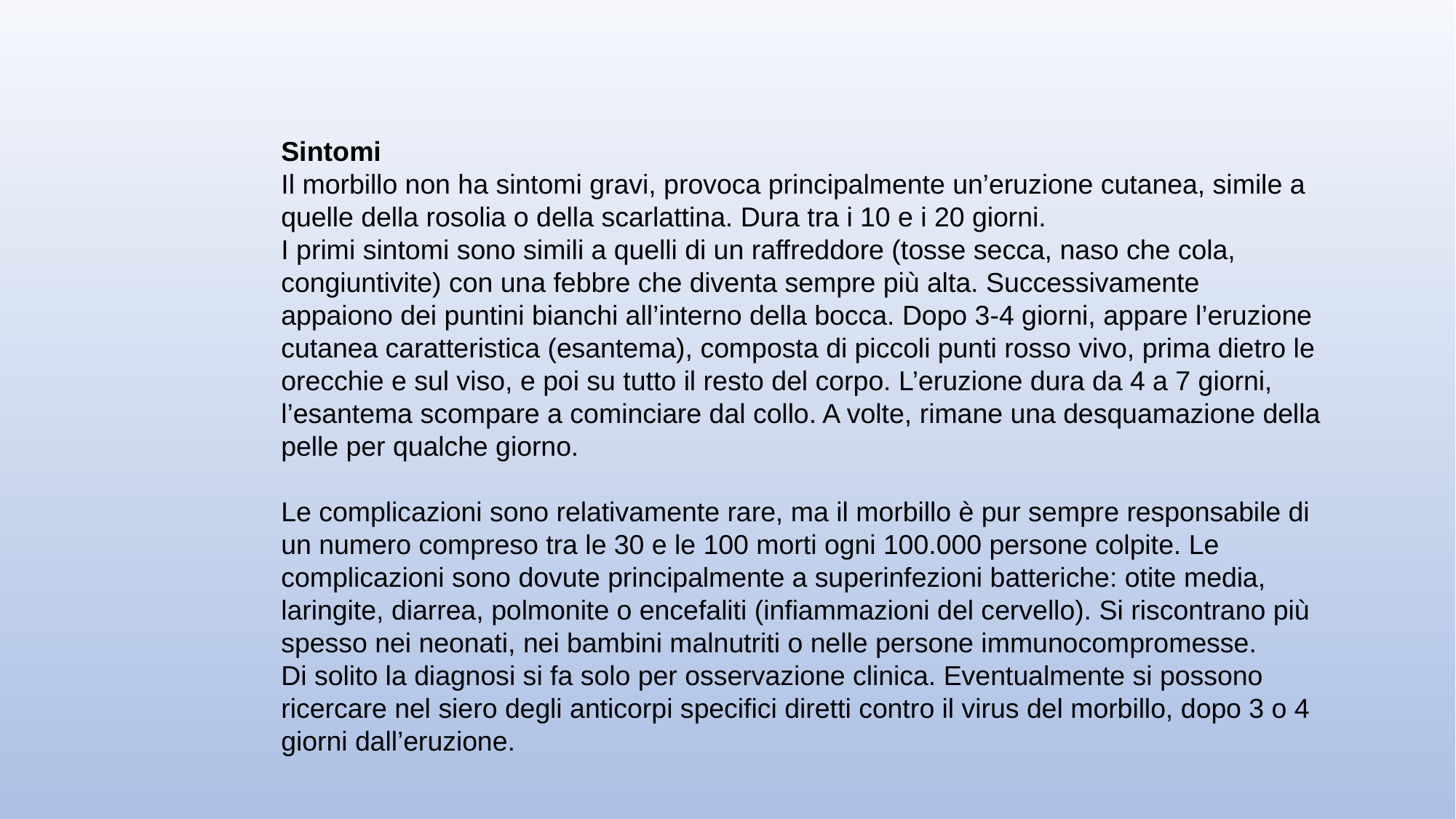

Sintomi
Il morbillo non ha sintomi gravi, provoca principalmente un’eruzione cutanea, simile a quelle della rosolia o della scarlattina. Dura tra i 10 e i 20 giorni.
I primi sintomi sono simili a quelli di un raffreddore (tosse secca, naso che cola, congiuntivite) con una febbre che diventa sempre più alta. Successivamente appaiono dei puntini bianchi all’interno della bocca. Dopo 3-4 giorni, appare l’eruzione cutanea caratteristica (esantema), composta di piccoli punti rosso vivo, prima dietro le orecchie e sul viso, e poi su tutto il resto del corpo. L’eruzione dura da 4 a 7 giorni, l’esantema scompare a cominciare dal collo. A volte, rimane una desquamazione della pelle per qualche giorno.

Le complicazioni sono relativamente rare, ma il morbillo è pur sempre responsabile di un numero compreso tra le 30 e le 100 morti ogni 100.000 persone colpite. Le complicazioni sono dovute principalmente a superinfezioni batteriche: otite media, laringite, diarrea, polmonite o encefaliti (infiammazioni del cervello). Si riscontrano più spesso nei neonati, nei bambini malnutriti o nelle persone immunocompromesse.
Di solito la diagnosi si fa solo per osservazione clinica. Eventualmente si possono ricercare nel siero degli anticorpi specifici diretti contro il virus del morbillo, dopo 3 o 4 giorni dall’eruzione.